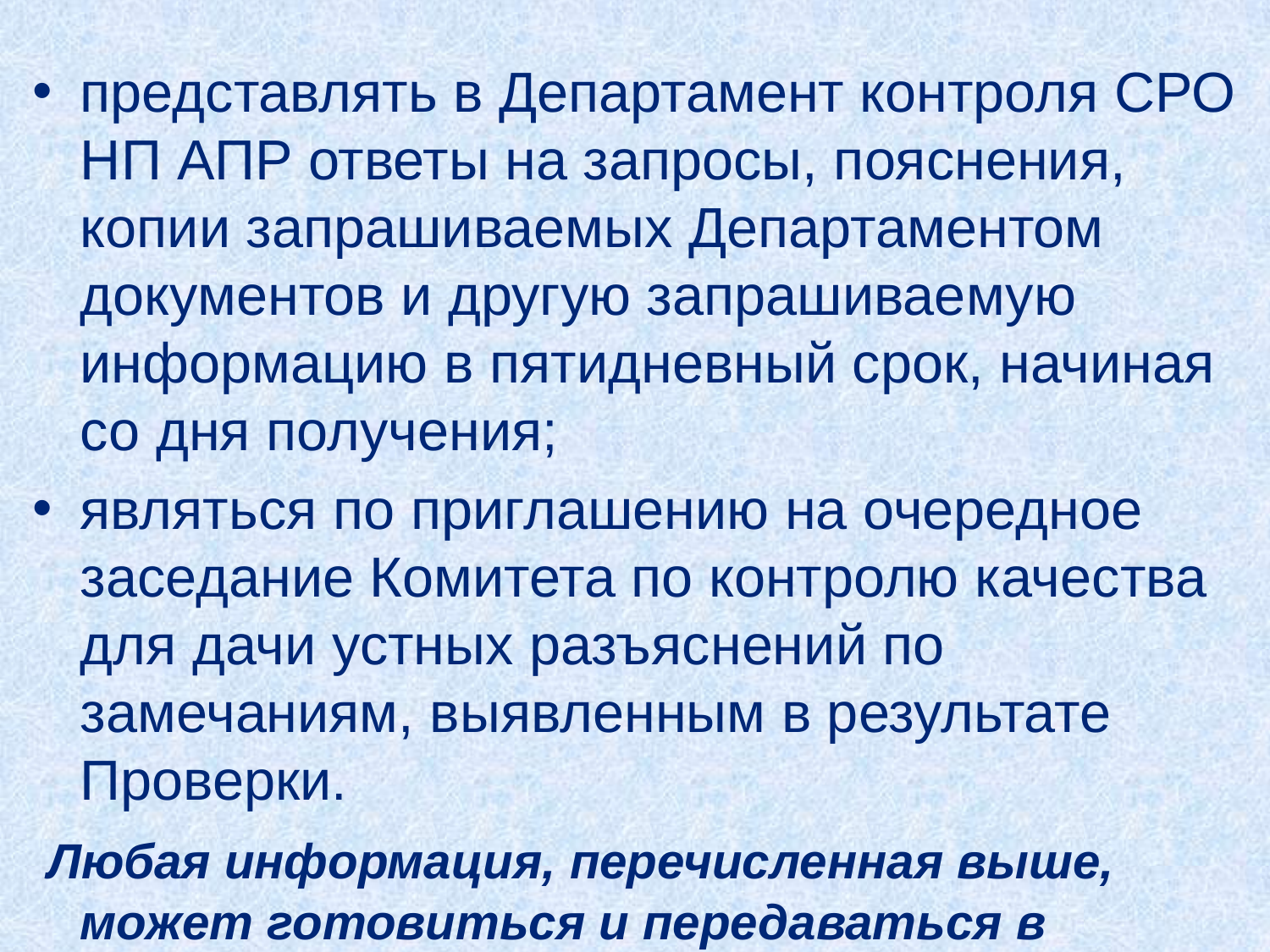

#
представлять в Департамент контроля СРО НП АПР ответы на запросы, пояснения, копии запрашиваемых Департаментом документов и другую запрашиваемую информацию в пятидневный срок, начиная со дня получения;
являться по приглашению на очередное заседание Комитета по контролю качества для дачи устных разъяснений по замечаниям, выявленным в результате Проверки.
 Любая информация, перечисленная выше, может готовиться и передаваться в Департамент контроля СРО НП АПР как на бумажном носителе, так и в электронном виде.